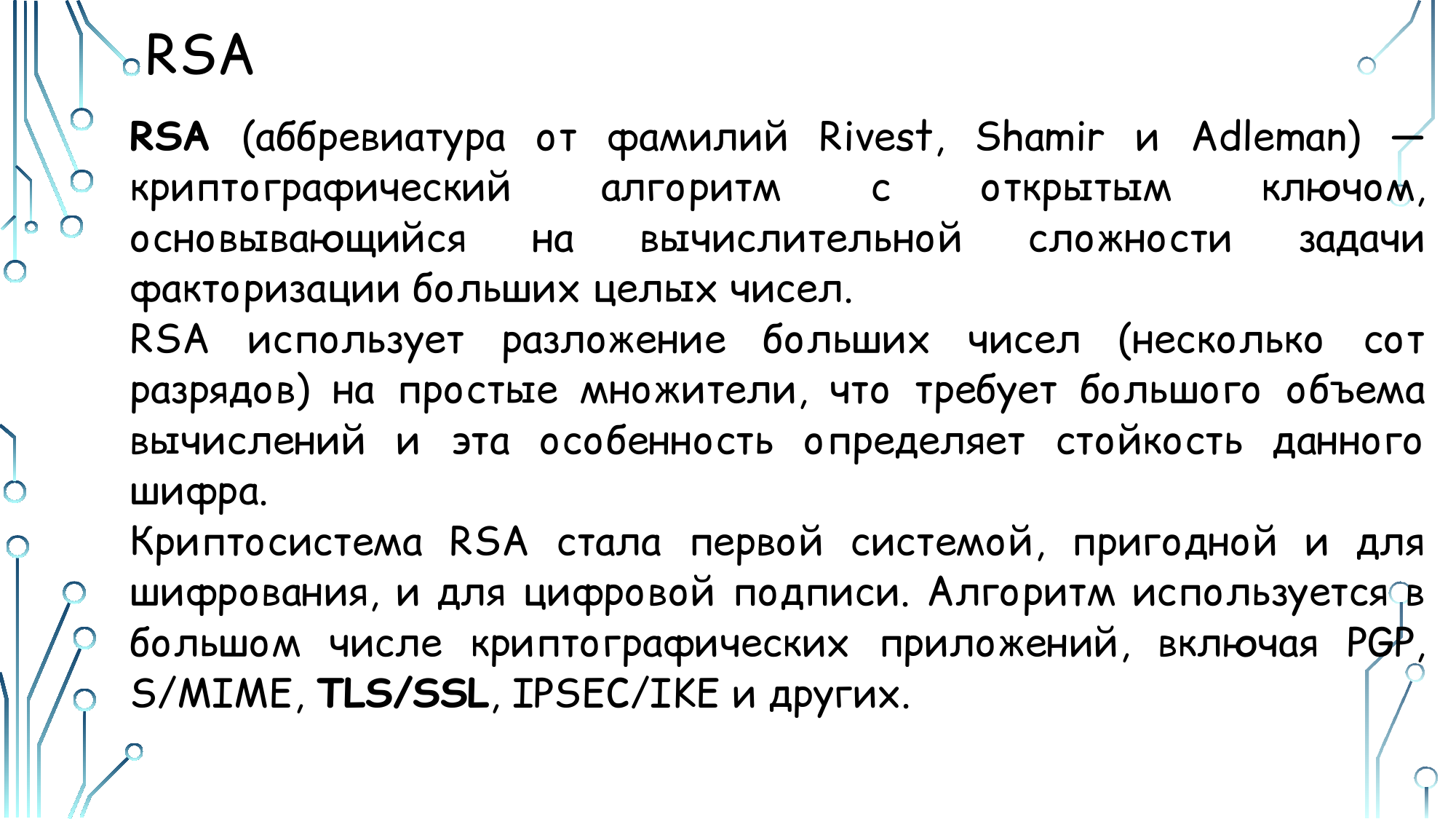

# RSA
RSA (аббревиатура от фамилий Rivest, Shamir и Adleman) — криптографический алгоритм с открытым ключом, основывающийся на вычислительной сложности задачи факторизации больших целых чисел.
RSA использует разложение больших чисел (несколько сот разрядов) на простые множители, что требует большого объема вычислений и эта особенность определяет стойкость данного шифра.
Криптосистема RSA стала первой системой, пригодной и для шифрования, и для цифровой подписи. Алгоритм используется в большом числе криптографических приложений, включая PGP, S/MIME, TLS/SSL, IPSEC/IKE и других.